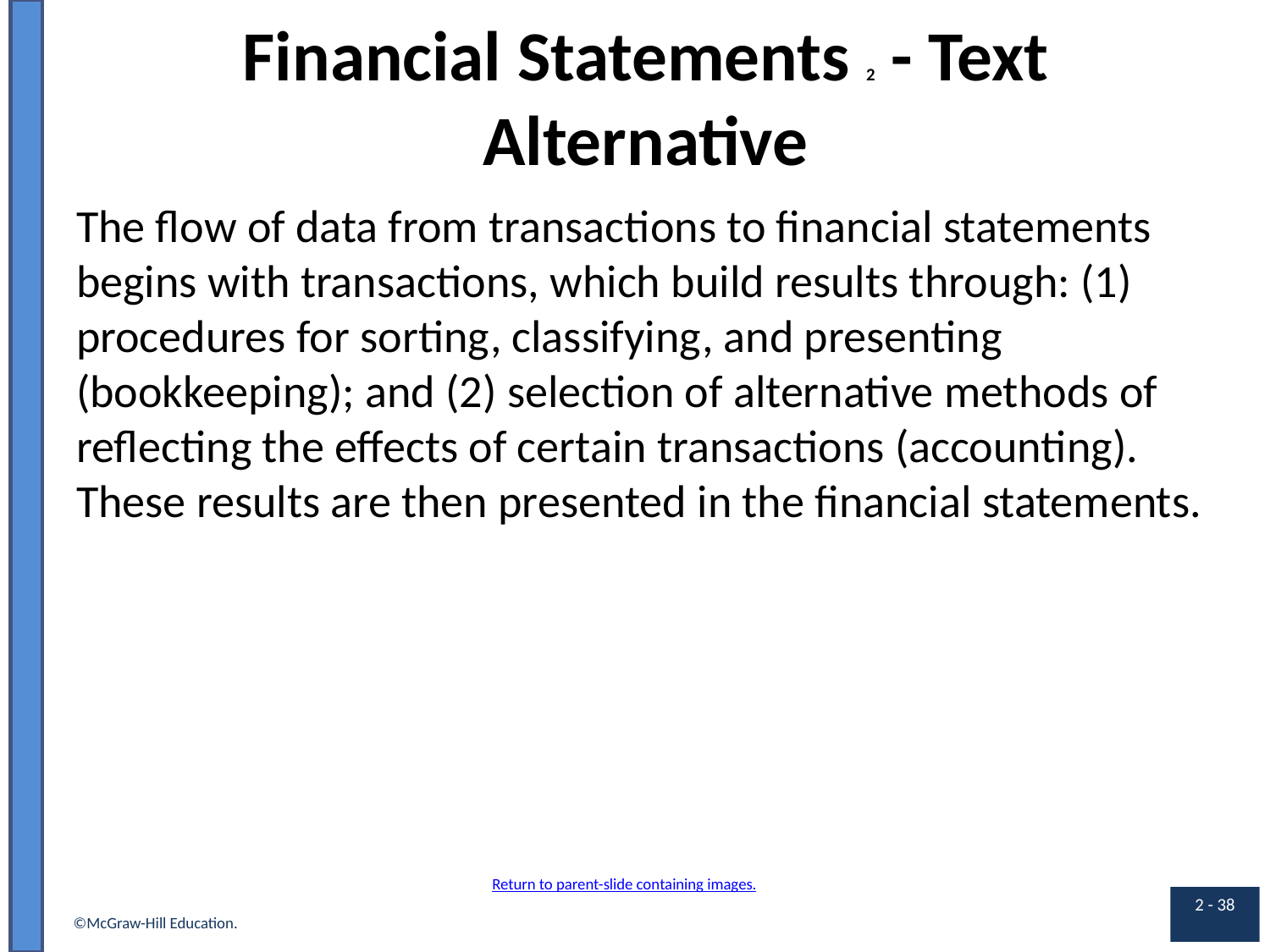

# Financial Statements 2 - Text Alternative
The flow of data from transactions to financial statements begins with transactions, which build results through: (1) procedures for sorting, classifying, and presenting (bookkeeping); and (2) selection of alternative methods of reflecting the effects of certain transactions (accounting). These results are then presented in the financial statements.
Return to parent-slide containing images.